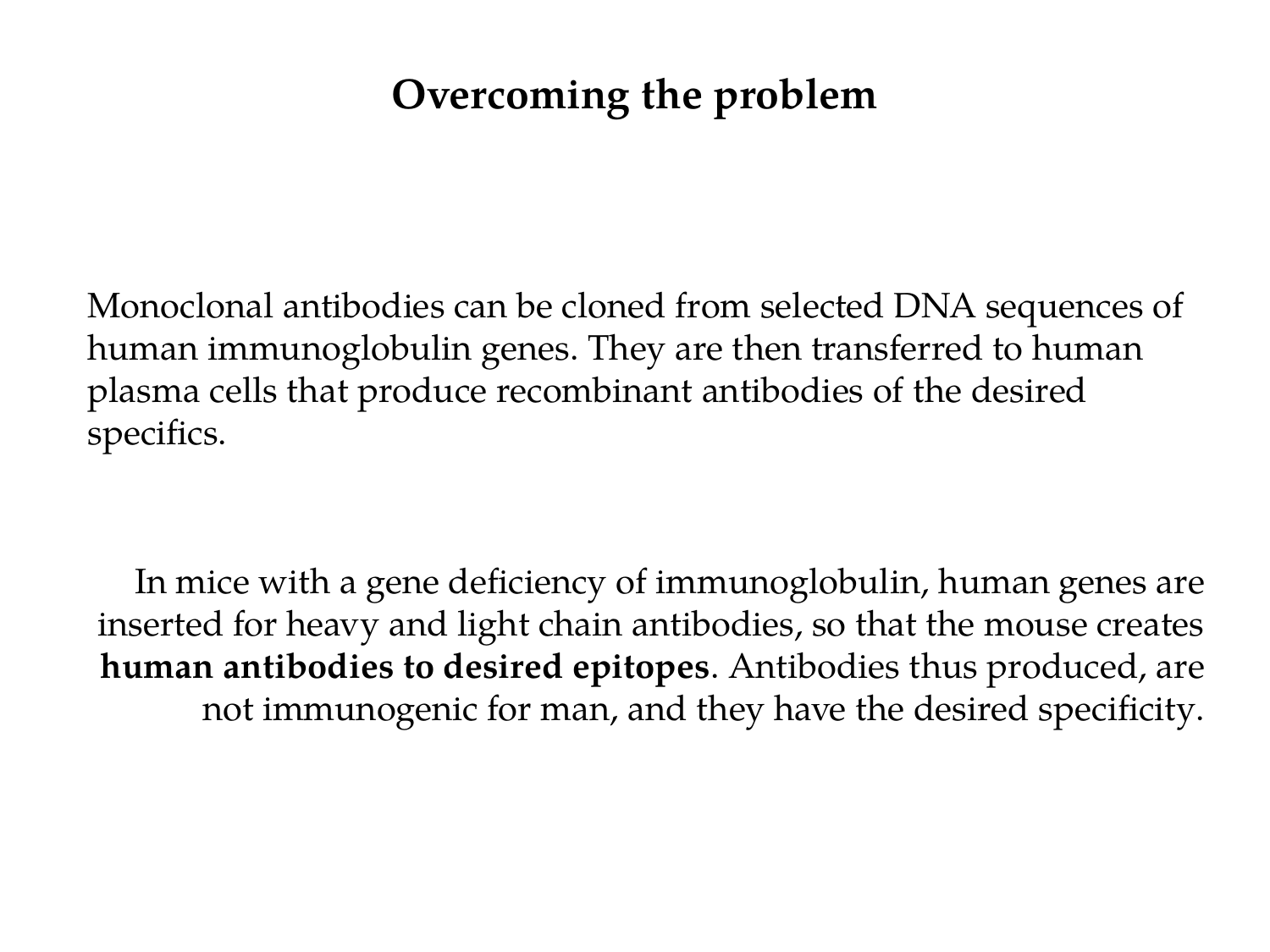

# Overcoming the problem
Monoclonal antibodies can be cloned from selected DNA sequences of human immunoglobulin genes. They are then transferred to human plasma cells that produce recombinant antibodies of the desired specifics.

In mice with a gene deficiency of immunoglobulin, human genes are inserted for heavy and light chain antibodies, so that the mouse creates human antibodies to desired epitopes. Antibodies thus produced, are not immunogenic for man, and they have the desired specificity.